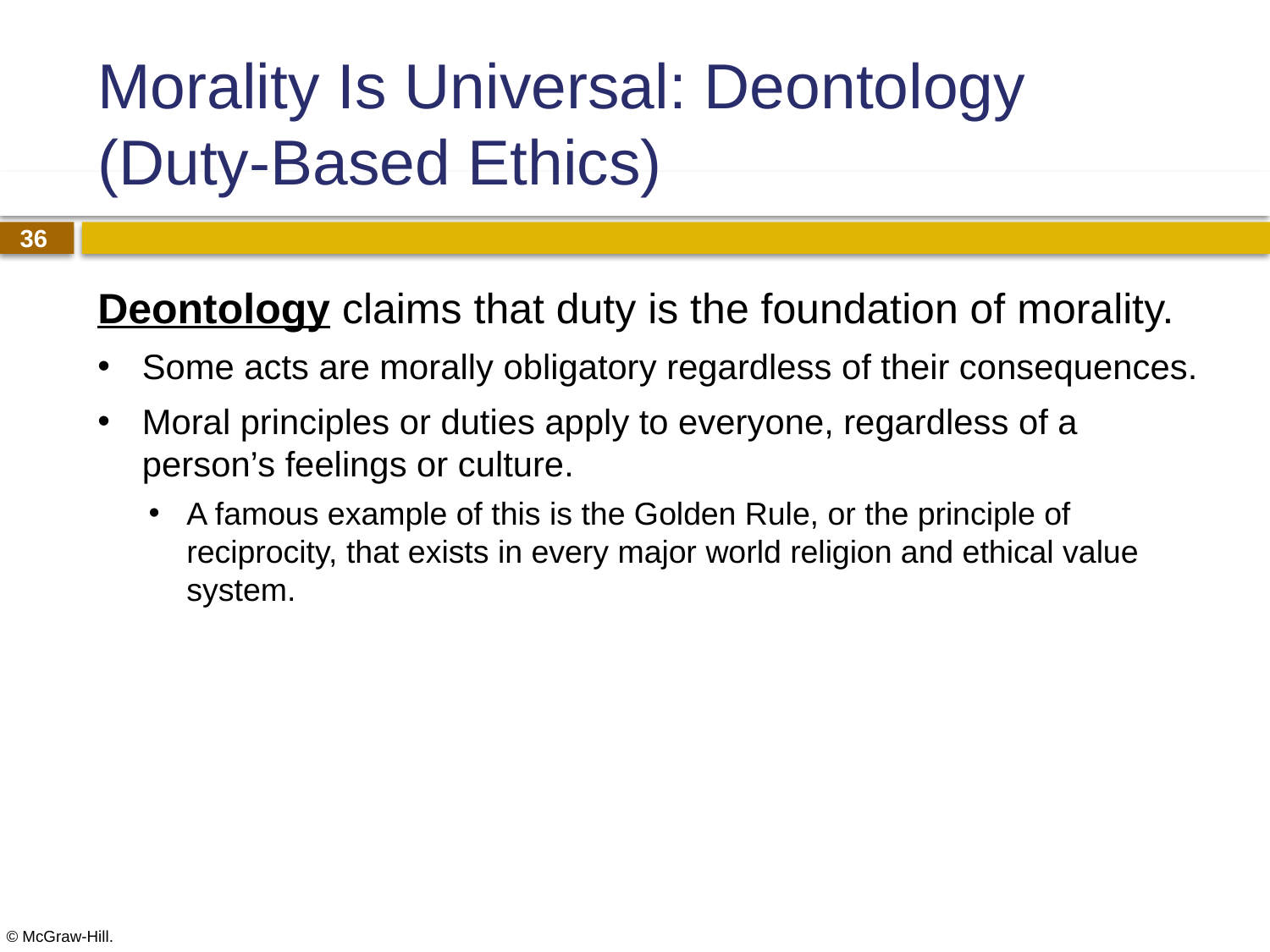

# Morality Is Universal: Deontology (Duty-Based Ethics)
Deontology claims that duty is the foundation of morality.
Some acts are morally obligatory regardless of their consequences.
Moral principles or duties apply to everyone, regardless of a person’s feelings or culture.
A famous example of this is the Golden Rule, or the principle of reciprocity, that exists in every major world religion and ethical value system.